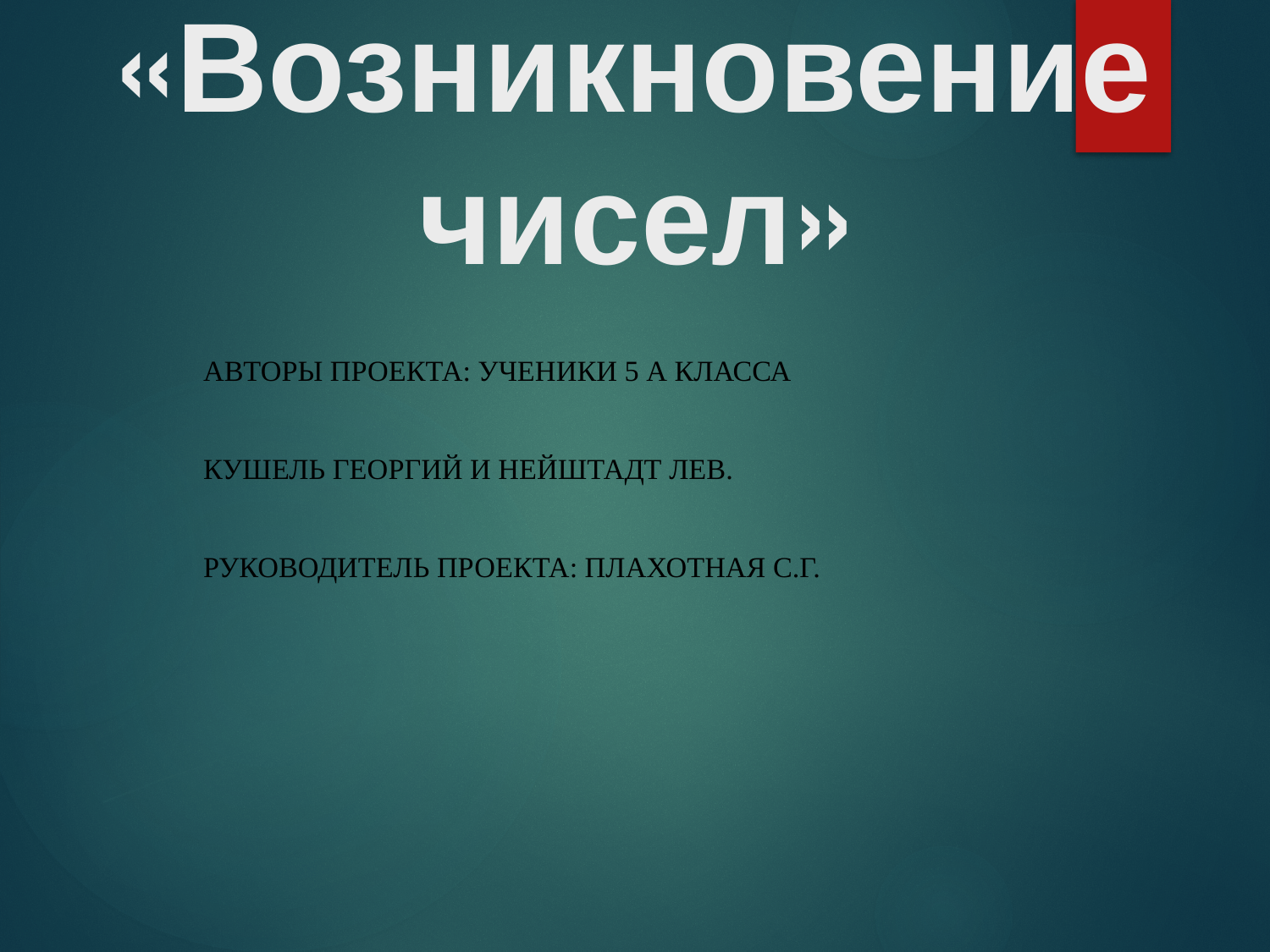

# «Возникновение чисел»
Авторы проекта: ученики 5 а класса

Кушель Георгий и Нейштадт Лев.

Руководитель проекта: Плахотная С.Г.